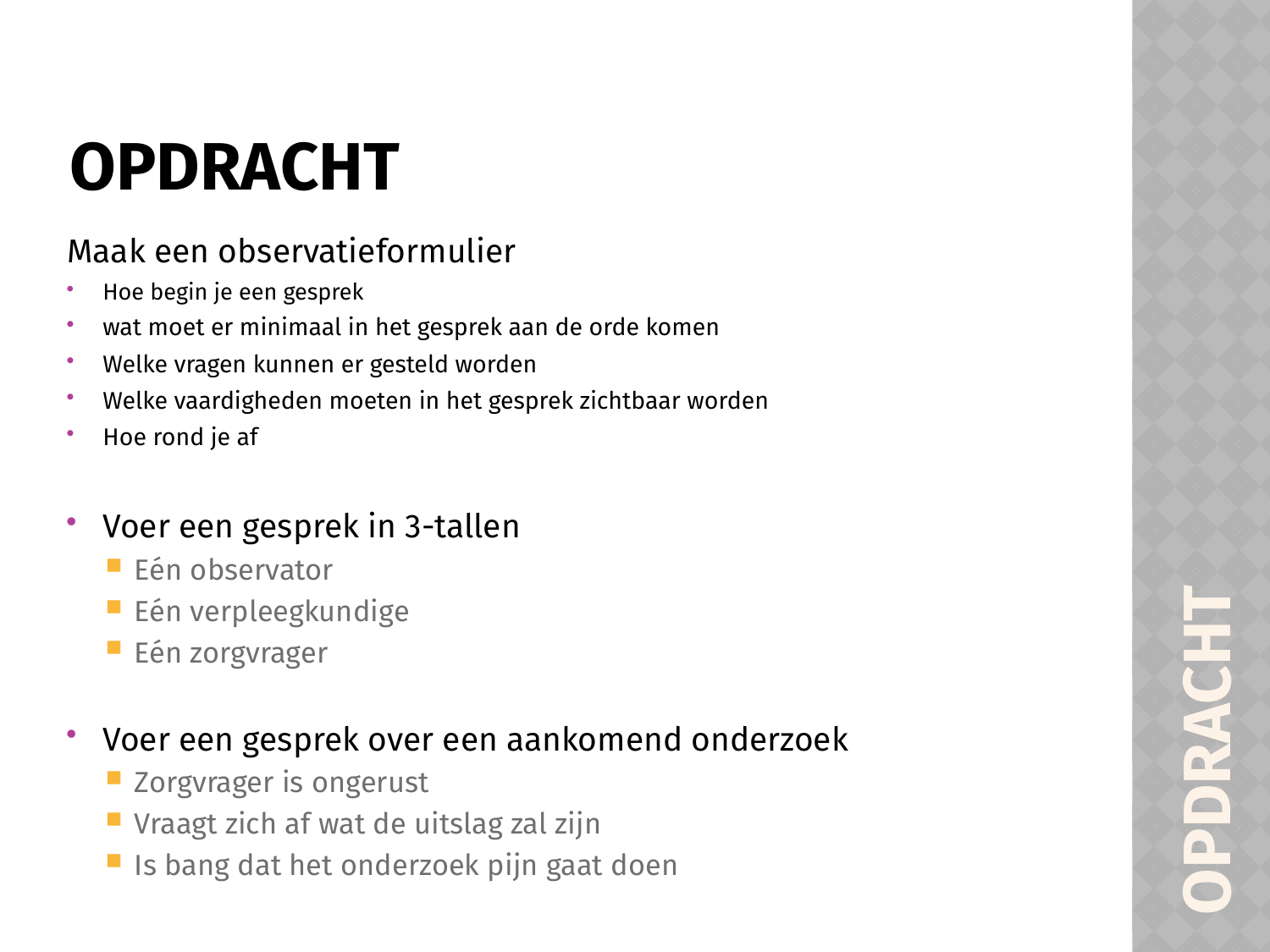

# opdracht
Maak een observatieformulier
Hoe begin je een gesprek
wat moet er minimaal in het gesprek aan de orde komen
Welke vragen kunnen er gesteld worden
Welke vaardigheden moeten in het gesprek zichtbaar worden
Hoe rond je af

Voer een gesprek in 3-tallen
Eén observator
Eén verpleegkundige
Eén zorgvrager

Voer een gesprek over een aankomend onderzoek
Zorgvrager is ongerust
Vraagt zich af wat de uitslag zal zijn
Is bang dat het onderzoek pijn gaat doen

opdracht